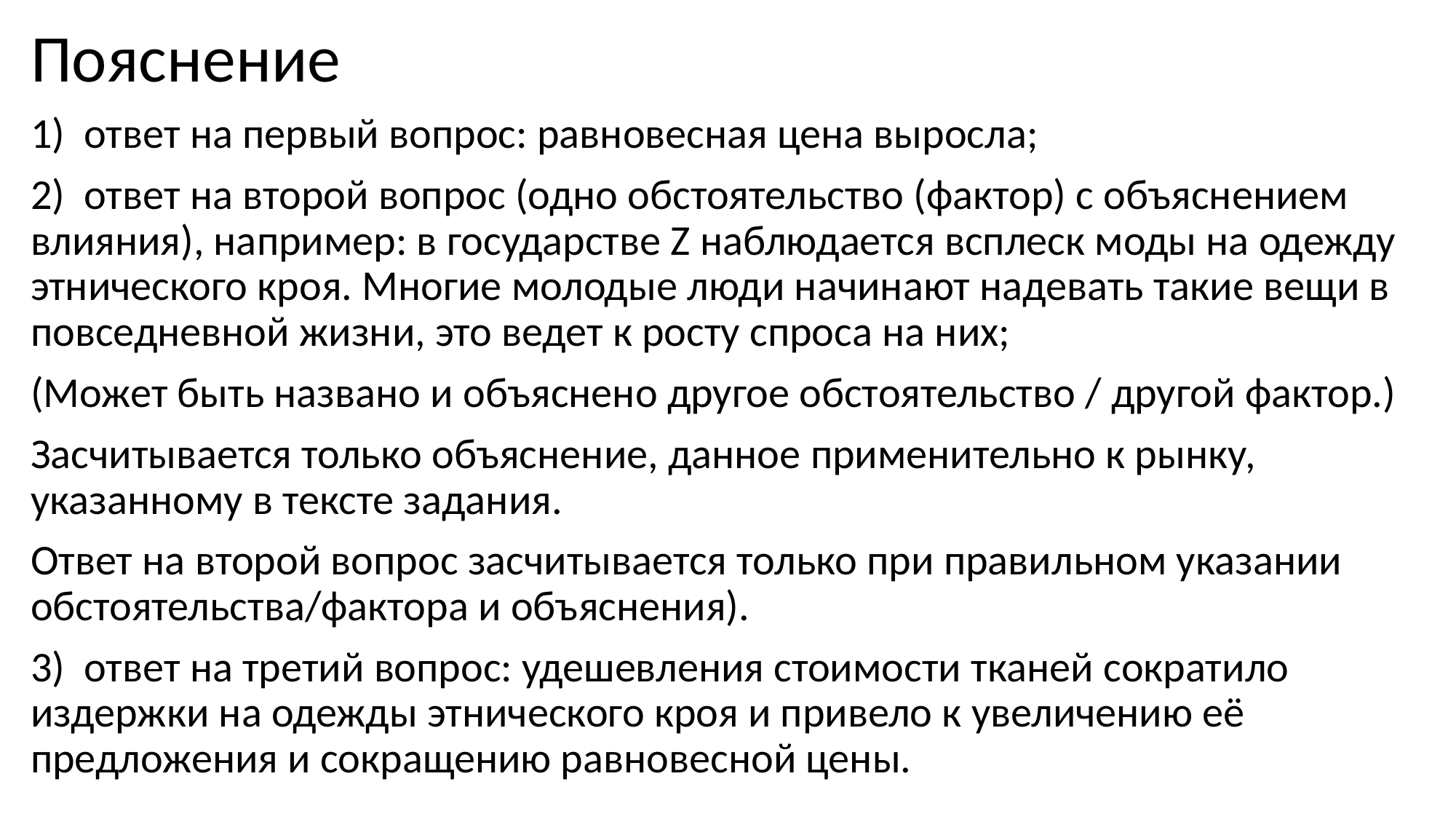

# Пояснение
1)  ответ на первый вопрос: равновесная цена выросла;
2)  ответ на второй вопрос (одно обстоятельство (фактор) с объяснением влияния), например: в государстве Z наблюдается всплеск моды на одежду этнического кроя. Многие молодые люди начинают надевать такие вещи в повседневной жизни, это ведет к росту спроса на них;
(Может быть названо и объяснено другое обстоятельство / другой фактор.)
Засчитывается только объяснение, данное применительно к рынку, указанному в тексте задания.
Ответ на второй вопрос засчитывается только при правильном указании обстоятельства/фактора и объяснения).
3)  ответ на третий вопрос: удешевления стоимости тканей сократило издержки на одежды этнического кроя и привело к увеличению её предложения и сокращению равновесной цены.